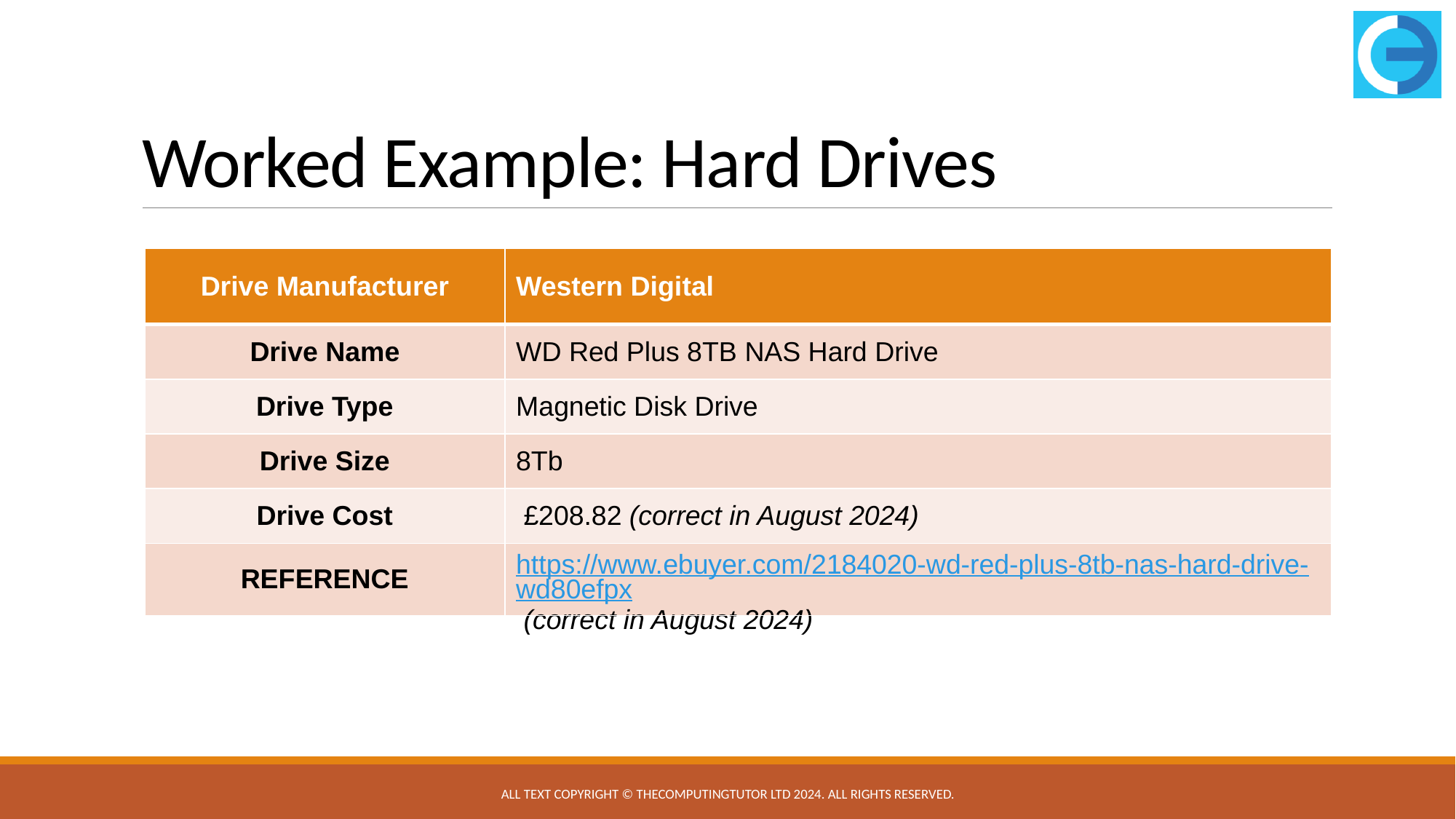

# Worked Example: Hard Drives
| Drive Manufacturer | Western Digital |
| --- | --- |
| Drive Name | WD Red Plus 8TB NAS Hard Drive |
| Drive Type | Magnetic Disk Drive |
| Drive Size | 8Tb |
| Drive Cost | £208.82 (correct in August 2024) |
| REFERENCE | https://www.ebuyer.com/2184020-wd-red-plus-8tb-nas-hard-drive-wd80efpx (correct in August 2024) |
All text copyright © TheComputingTutor Ltd 2024. All rights Reserved.